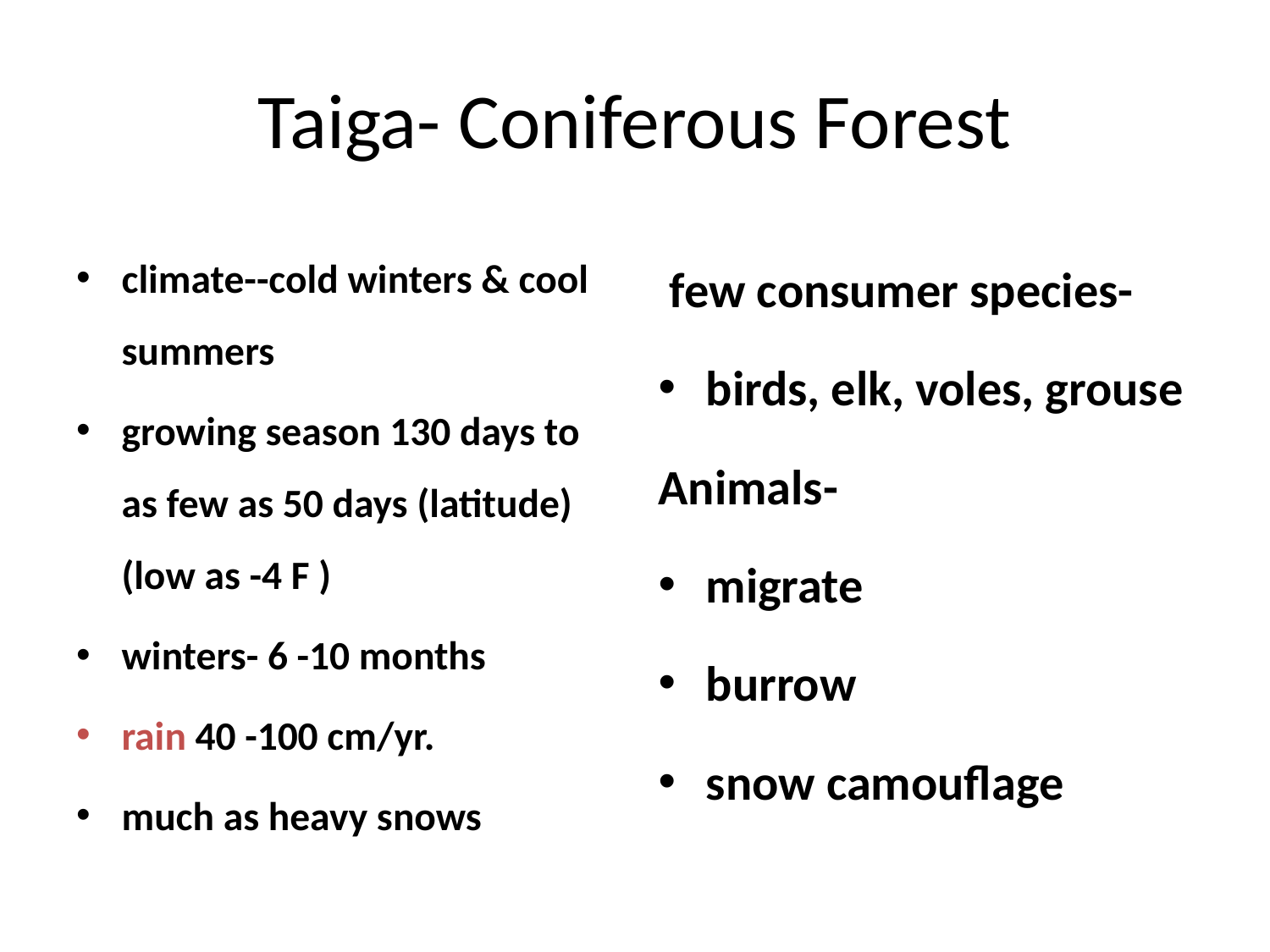

# Taiga- Coniferous Forest
climate--cold winters & cool summers
growing season 130 days to as few as 50 days (latitude) (low as -4 F )
winters- 6 -10 months
rain 40 -100 cm/yr.
much as heavy snows
 few consumer species-
birds, elk, voles, grouse
Animals-
migrate
burrow
snow camouflage